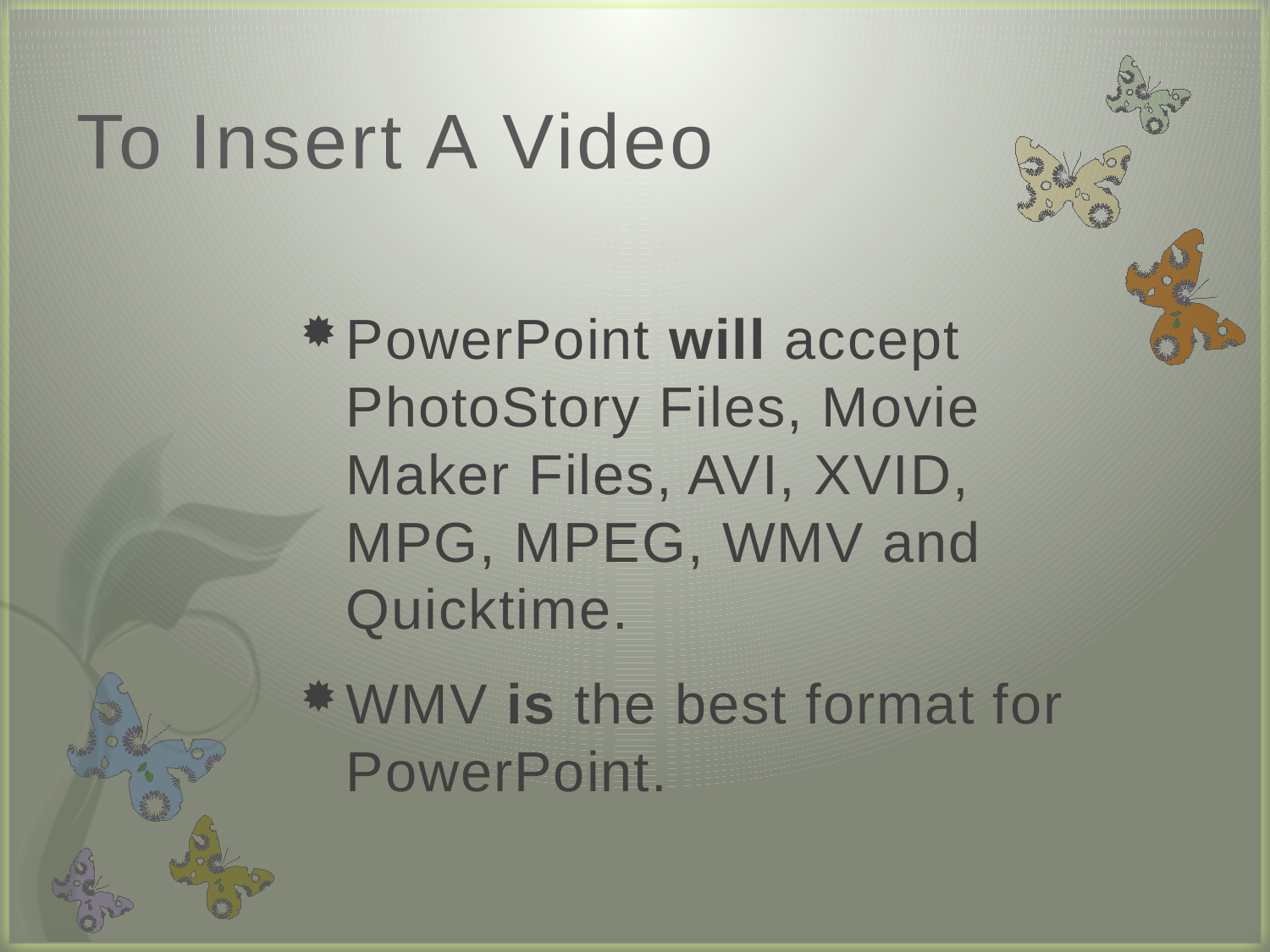

# To Insert A Video
PowerPoint will accept PhotoStory Files, Movie Maker Files, AVI, XVID, MPG, MPEG, WMV and Quicktime.
WMV is the best format for PowerPoint.